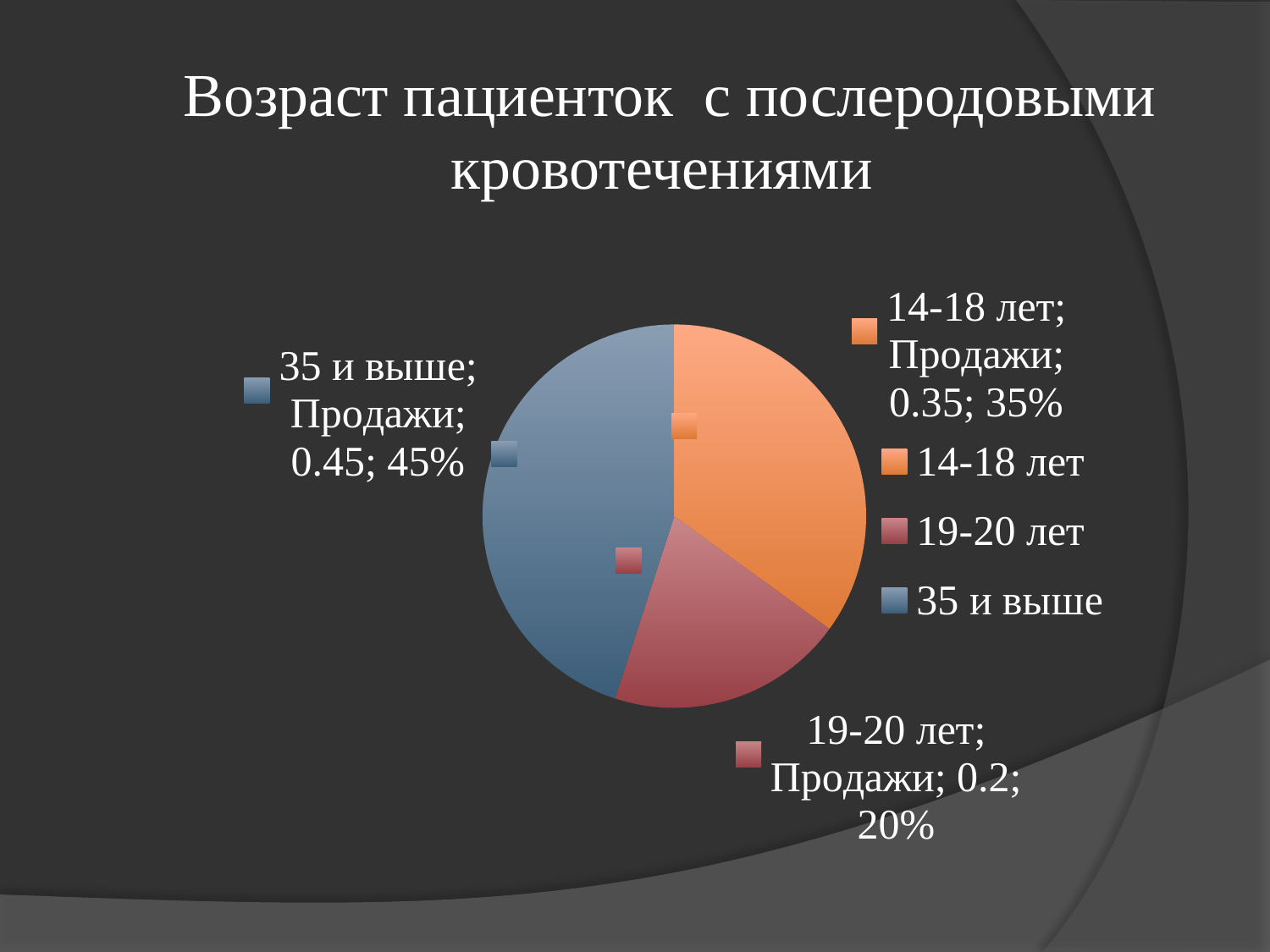

# Возраст пациенток  с послеродовыми кровотечениями

### Chart

| Category | Продажи |
|---|---|
| 14-18 лет | 0.35000000000000026 |
| 19-20 лет | 0.2 |
| 35 и выше | 0.45 |